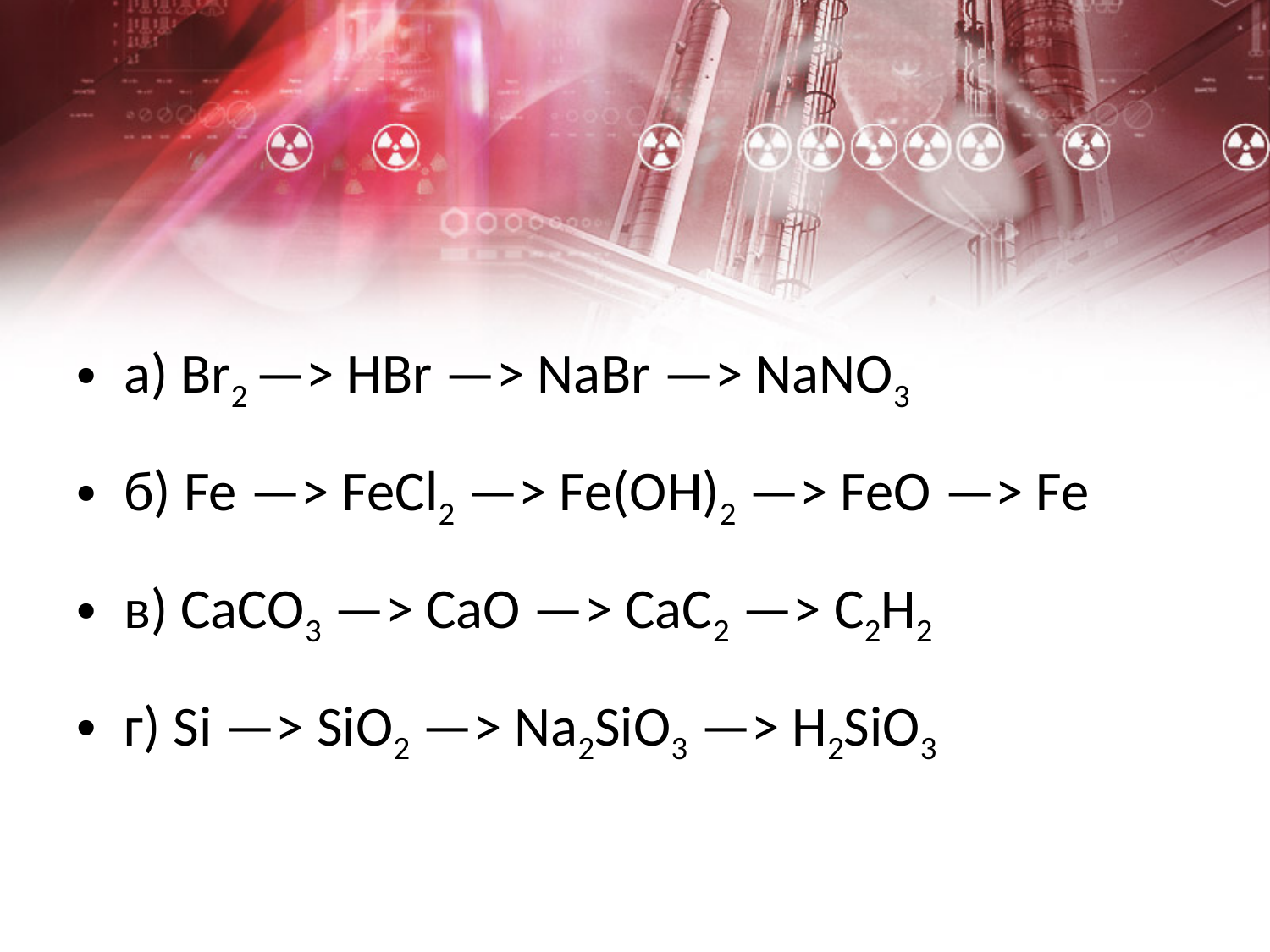

#

a) Br2 —> HBr —> NaBr —> NaNO3
б) Fe —> FeCl2 —> Fe(OH)2 —> FeO —> Fe
в) CaCO3 —> CaO —> CaC2 —> C2H2
г) Si —> SiO2 —> Na2SiO3 —> H2SiO3